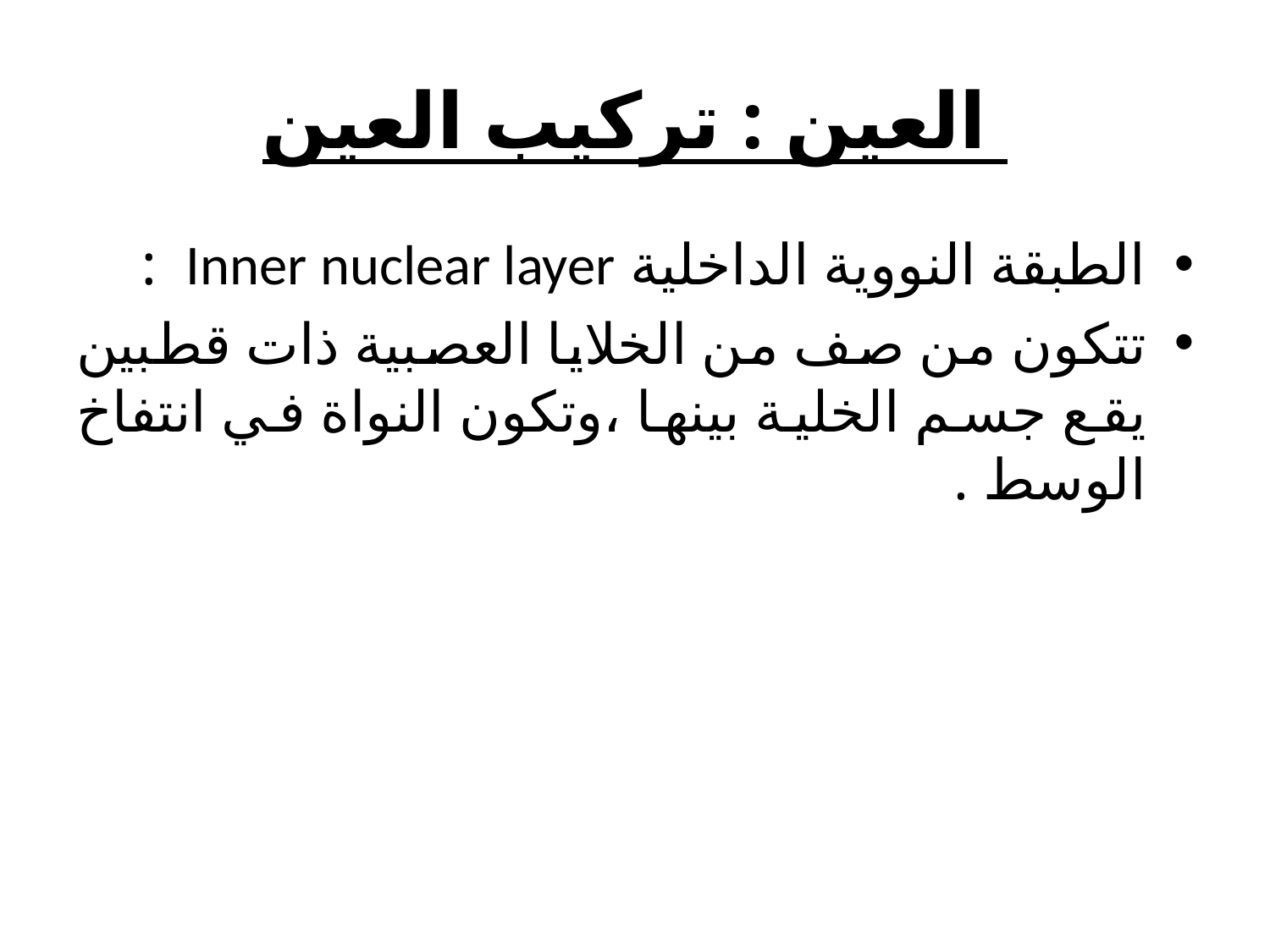

# العين : تركيب العين
الطبقة النووية الداخلية Inner nuclear layer  :
تتكون من صف من الخلايا العصبية ذات قطبين يقع جسم الخلية بينها ،وتكون النواة في انتفاخ الوسط .